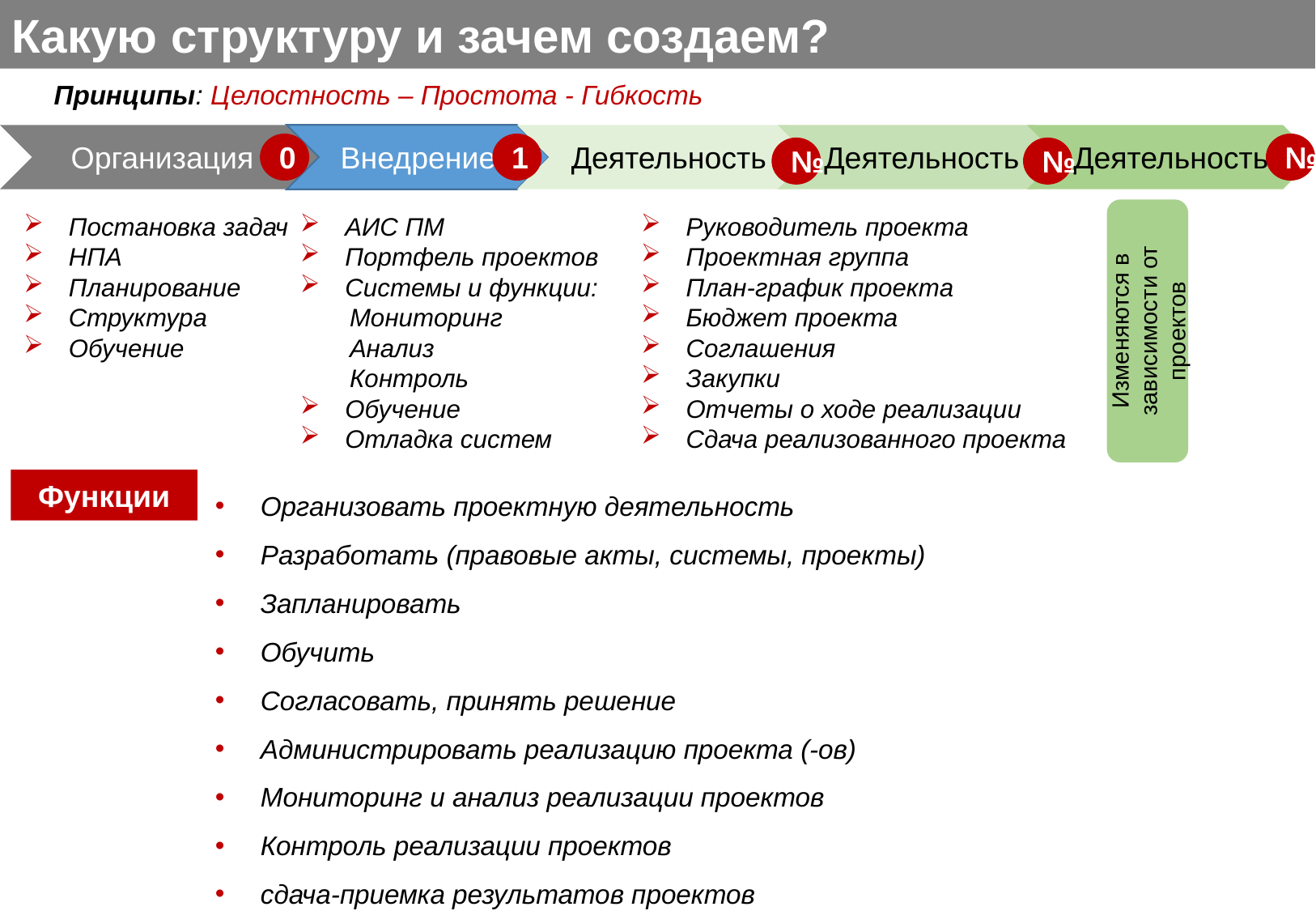

Какую структуру и зачем создаем?
Принципы: Целостность – Простота - Гибкость
Организация
Внедрение
Деятельность
Деятельность
Деятельность
0
1
№
№
№
 Постановка задач
 НПА
 Планирование
 Структура
 Обучение
 АИС ПМ
 Портфель проектов
 Системы и функции:
       Мониторинг
       Анализ
       Контроль
 Обучение
 Отладка систем
 Руководитель проекта
 Проектная группа
 План-график проекта
 Бюджет проекта
 Соглашения
 Закупки
 Отчеты о ходе реализации
 Сдача реализованного проекта
Изменяются в зависимости от проектов
 Организовать проектную деятельность
 Разработать (правовые акты, системы, проекты)
 Запланировать
 Обучить
 Согласовать, принять решение
 Администрировать реализацию проекта (-ов)
 Мониторинг и анализ реализации проектов
 Контроль реализации проектов
 сдача-приемка результатов проектов
Функции